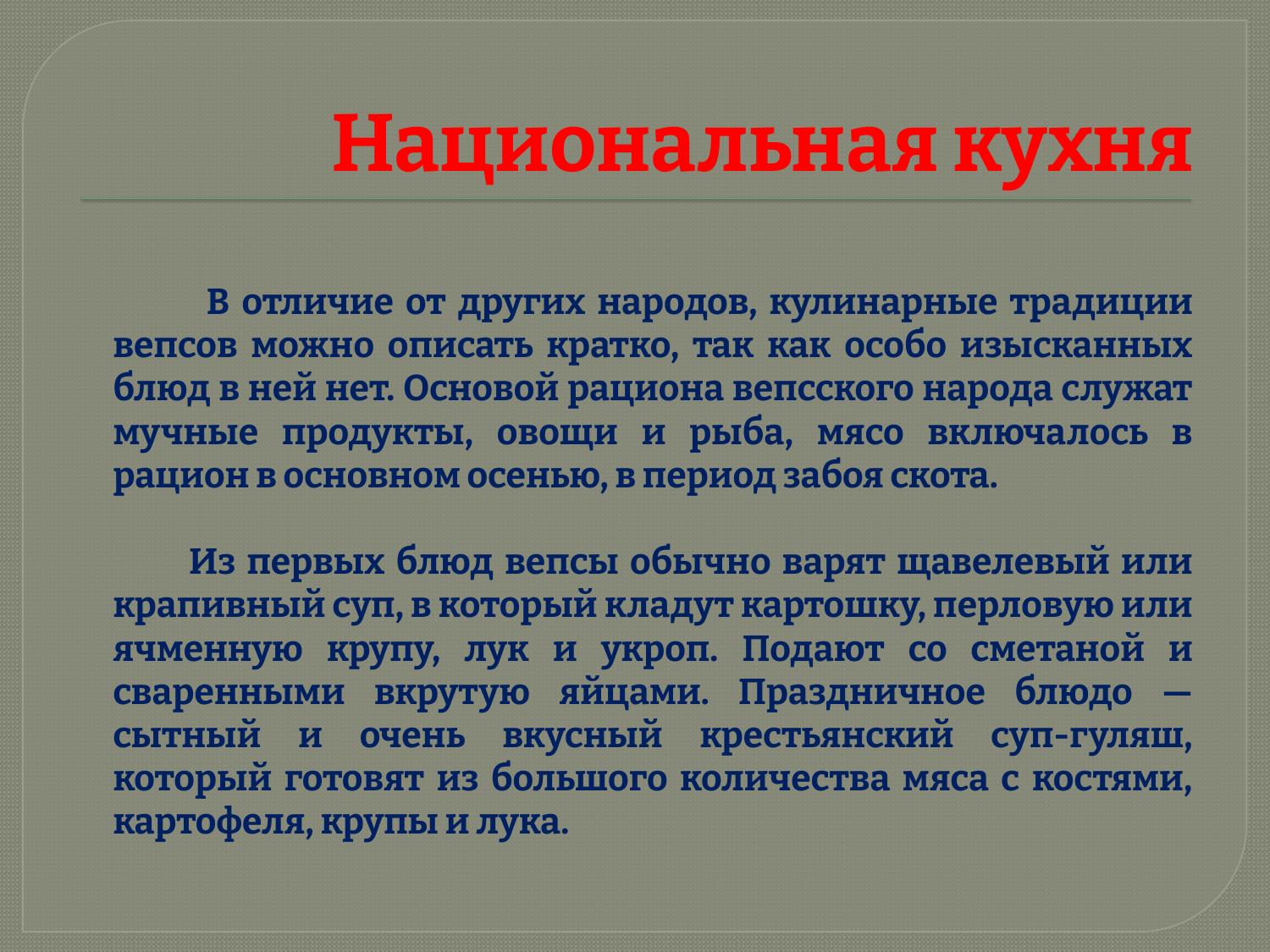

# Национальная кухня

           В отличие от других народов, кулинарные традиции вепсов можно описать кратко, так как особо изысканных блюд в ней нет. Основой рациона вепсского народа служат мучные продукты, овощи и рыба, мясо включалось в рацион в основном осенью, в период забоя скота.

          Из первых блюд вепсы обычно варят щавелевый или крапивный суп, в который кладут картошку, перловую или ячменную крупу, лук и укроп. Подают со сметаной и сваренными вкрутую яйцами. Праздничное блюдо ― сытный и очень вкусный крестьянский суп-гуляш, который готовят из большого количества мяса с костями, картофеля, крупы и лука.